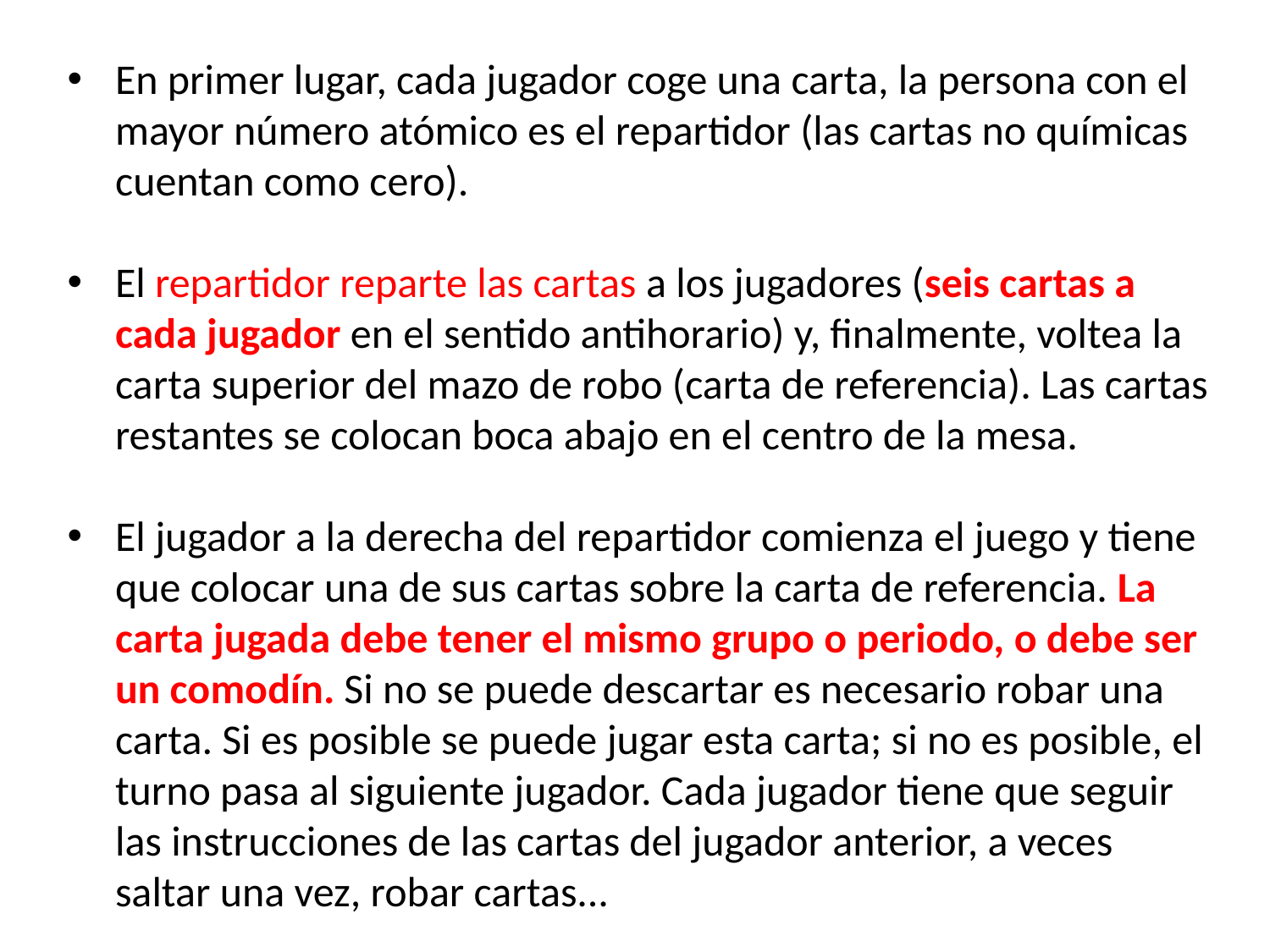

En primer lugar, cada jugador coge una carta, la persona con el mayor número atómico es el repartidor (las cartas no químicas cuentan como cero).

El repartidor reparte las cartas a los jugadores (seis cartas a cada jugador en el sentido antihorario) y, finalmente, voltea la carta superior del mazo de robo (carta de referencia). Las cartas restantes se colocan boca abajo en el centro de la mesa.

El jugador a la derecha del repartidor comienza el juego y tiene que colocar una de sus cartas sobre la carta de referencia. La carta jugada debe tener el mismo grupo o periodo, o debe ser un comodín. Si no se puede descartar es necesario robar una carta. Si es posible se puede jugar esta carta; si no es posible, el turno pasa al siguiente jugador. Cada jugador tiene que seguir las instrucciones de las cartas del jugador anterior, a veces saltar una vez, robar cartas...